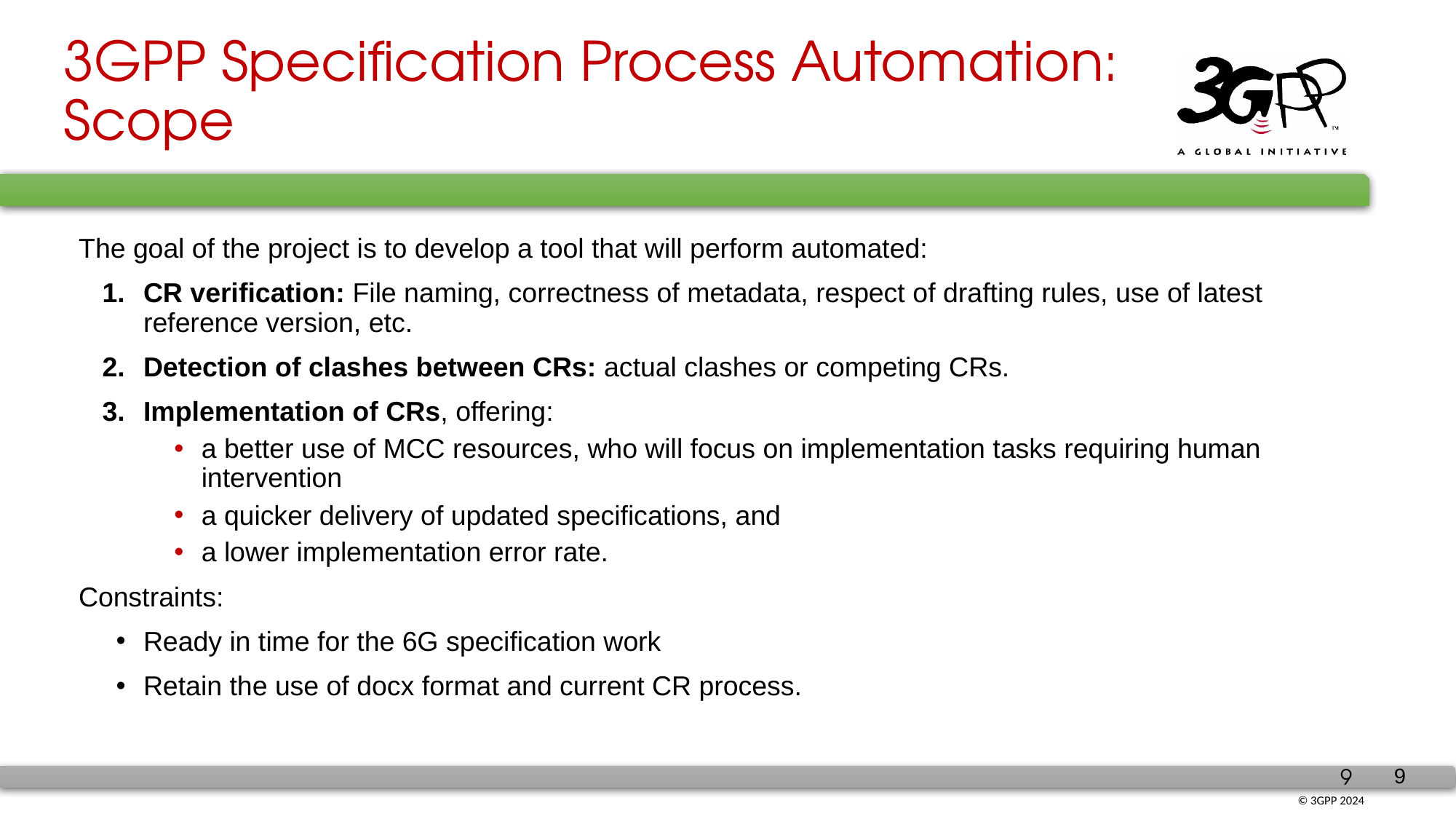

# 3GPP Specification Process Automation: Scope
The goal of the project is to develop a tool that will perform automated:
CR verification: File naming, correctness of metadata, respect of drafting rules, use of latest reference version, etc.
Detection of clashes between CRs: actual clashes or competing CRs.
Implementation of CRs, offering:
a better use of MCC resources, who will focus on implementation tasks requiring human intervention
a quicker delivery of updated specifications, and
a lower implementation error rate.
Constraints:
Ready in time for the 6G specification work
Retain the use of docx format and current CR process.
9